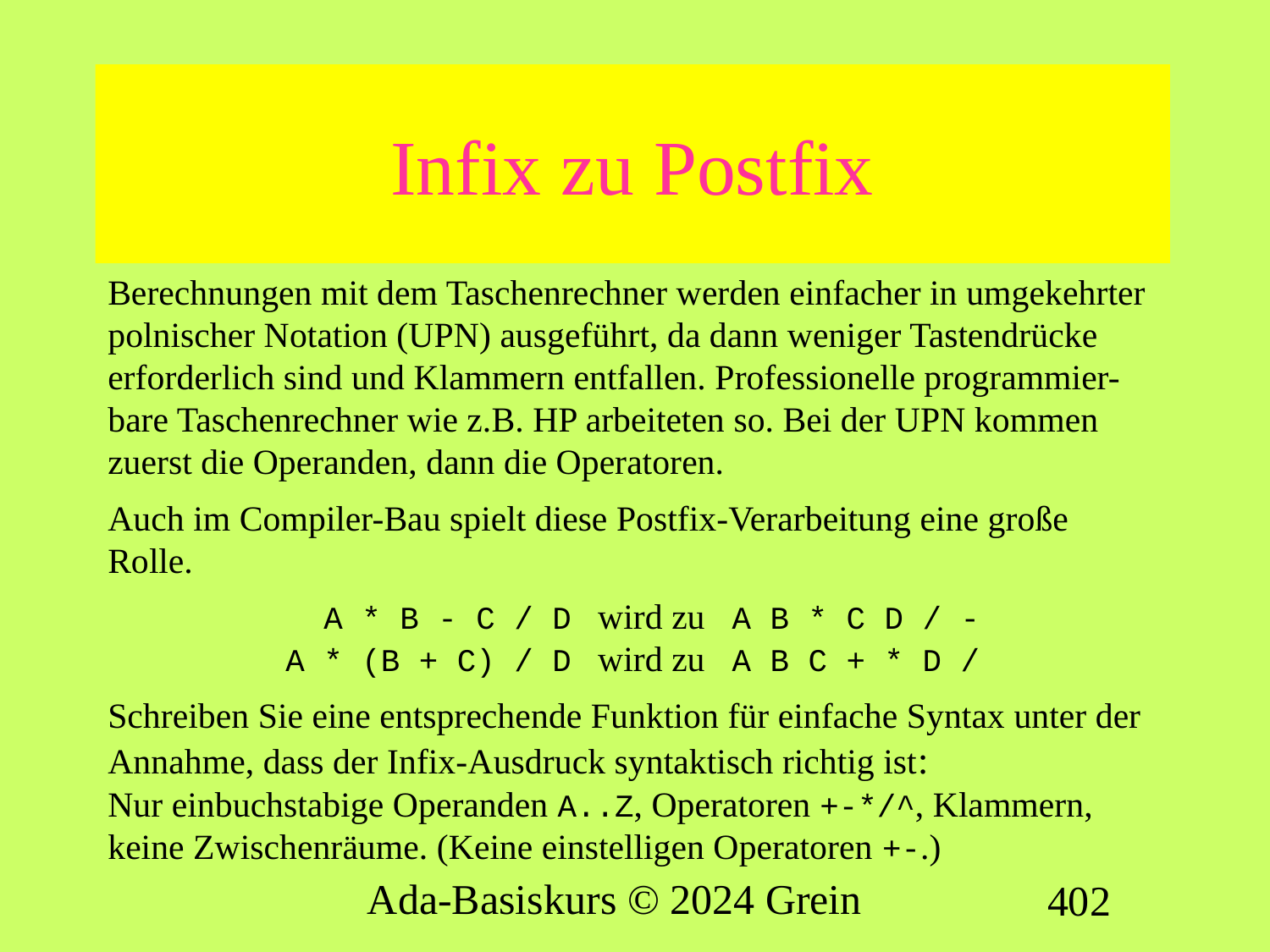

# Infix zu Postfix
Berechnungen mit dem Taschenrechner werden einfacher in umgekehrter polnischer Notation (UPN) ausgeführt, da dann weniger Tastendrücke erforderlich sind und Klammern entfallen. Professionelle programmier-bare Taschenrechner wie z.B. HP arbeiteten so. Bei der UPN kommen zuerst die Operanden, dann die Operatoren.
Auch im Compiler-Bau spielt diese Postfix-Verarbeitung eine große Rolle.
  A * B - C / D   wird zu   A B * C D / -
A * (B + C) / D   wird zu   A B C + * D /
Schreiben Sie eine entsprechende Funktion für einfache Syntax unter der Annahme, dass der Infix-Ausdruck syntaktisch richtig ist:
Nur einbuchstabige Operanden A..Z, Operatoren +-*/^, Klammern, keine Zwischenräume. (Keine einstelligen Operatoren +-.)
Ada-Basiskurs © 2024 Grein
402